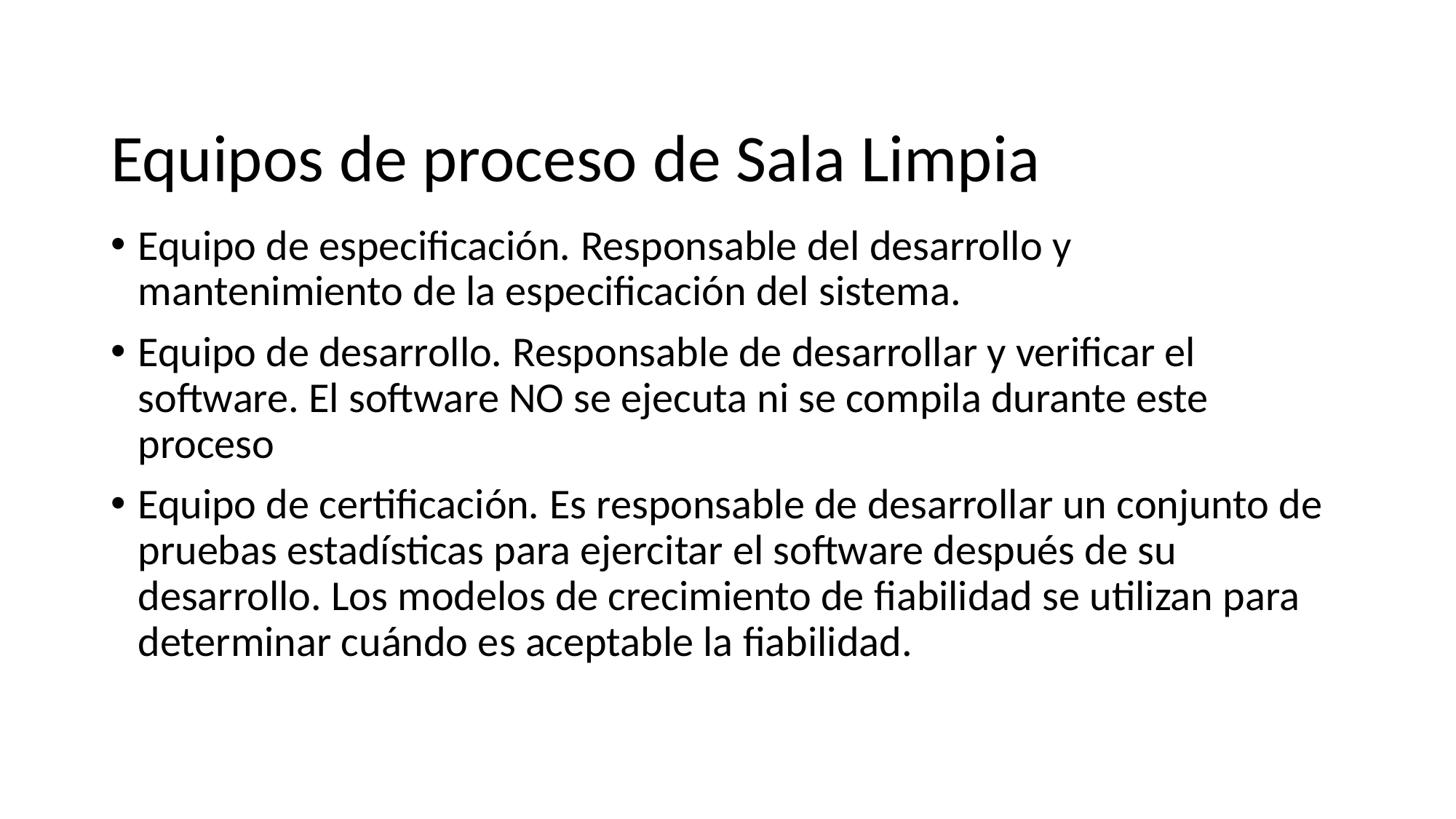

# Equipos de proceso de Sala Limpia
Equipo de especificación. Responsable del desarrollo y mantenimiento de la especificación del sistema.
Equipo de desarrollo. Responsable de desarrollar y verificar el software. El software NO se ejecuta ni se compila durante este proceso
Equipo de certificación. Es responsable de desarrollar un conjunto de pruebas estadísticas para ejercitar el software después de su desarrollo. Los modelos de crecimiento de fiabilidad se utilizan para determinar cuándo es aceptable la fiabilidad.